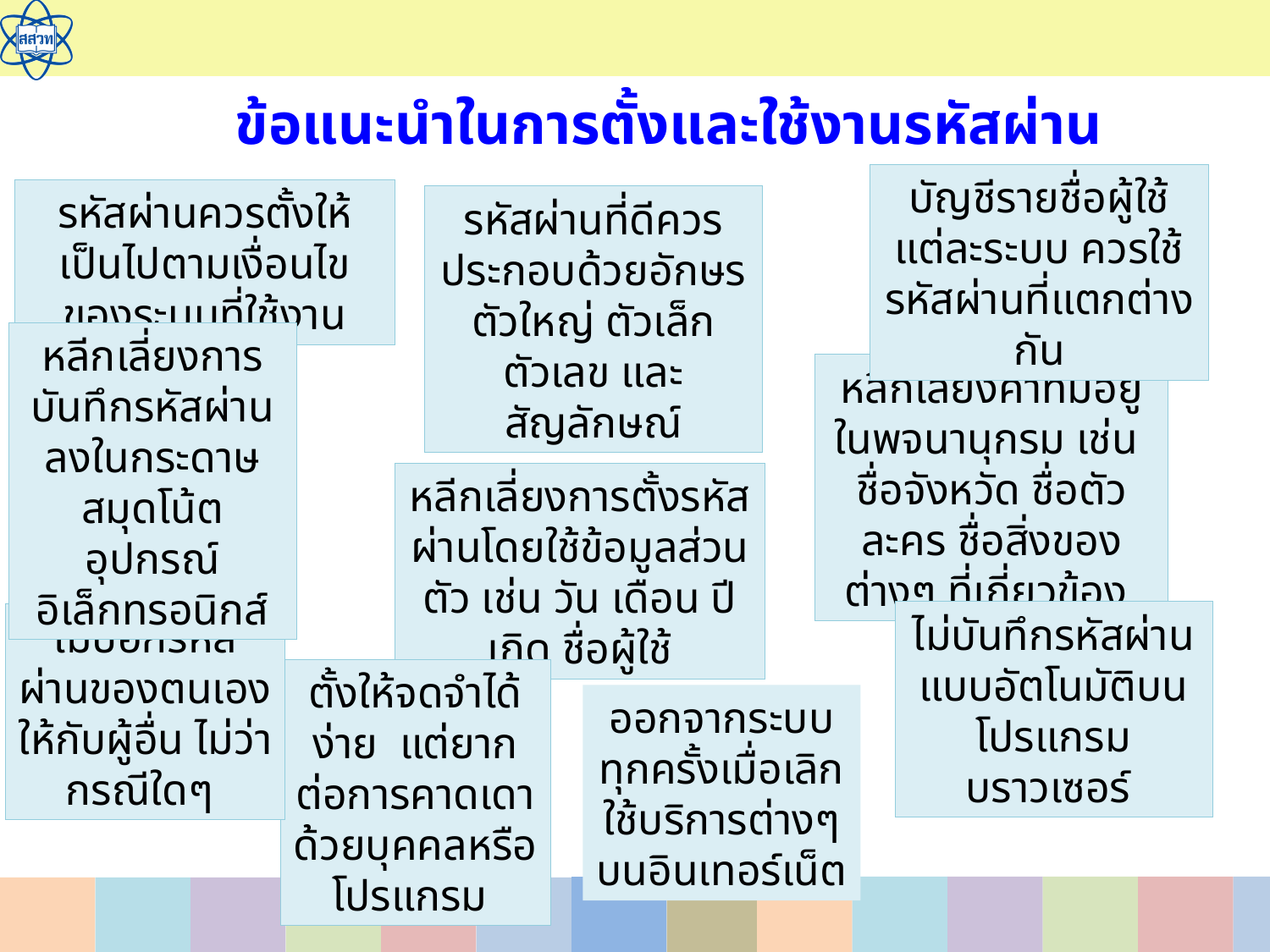

ข้อแนะนำในการตั้งและใช้งานรหัสผ่าน
บัญชีรายชื่อผู้ใช้แต่ละระบบ ควรใช้รหัสผ่านที่แตกต่างกัน
รหัสผ่านควรตั้งให้เป็นไปตามเงื่อนไขของระบบที่ใช้งาน
รหัสผ่านที่ดีควรประกอบด้วยอักษรตัวใหญ่ ตัวเล็ก ตัวเลข และสัญลักษณ์
หลีกเลี่ยงการบันทึกรหัสผ่านลงในกระดาษ สมุดโน้ต อุปกรณ์อิเล็กทรอนิกส์
หลีกเลี่ยงคำที่มีอยู่ในพจนานุกรม เช่น  ชื่อจังหวัด ชื่อตัวละคร ชื่อสิ่งของต่างๆ ที่เกี่ยวข้อง
หลีกเลี่ยงการตั้งรหัสผ่านโดยใช้ข้อมูลส่วนตัว เช่น วัน เดือน ปีเกิด ชื่อผู้ใช้
ไม่บันทึกรหัสผ่านแบบอัตโนมัติบนโปรแกรมบราวเซอร์
ไม่บอกรหัสผ่านของตนเองให้กับผู้อื่น ไม่ว่ากรณีใดๆ
ตั้งให้จดจำได้ง่าย  แต่ยากต่อการคาดเดาด้วยบุคคลหรือโปรแกรม
ออกจากระบบทุกครั้งเมื่อเลิกใช้บริการต่างๆ บนอินเทอร์เน็ต